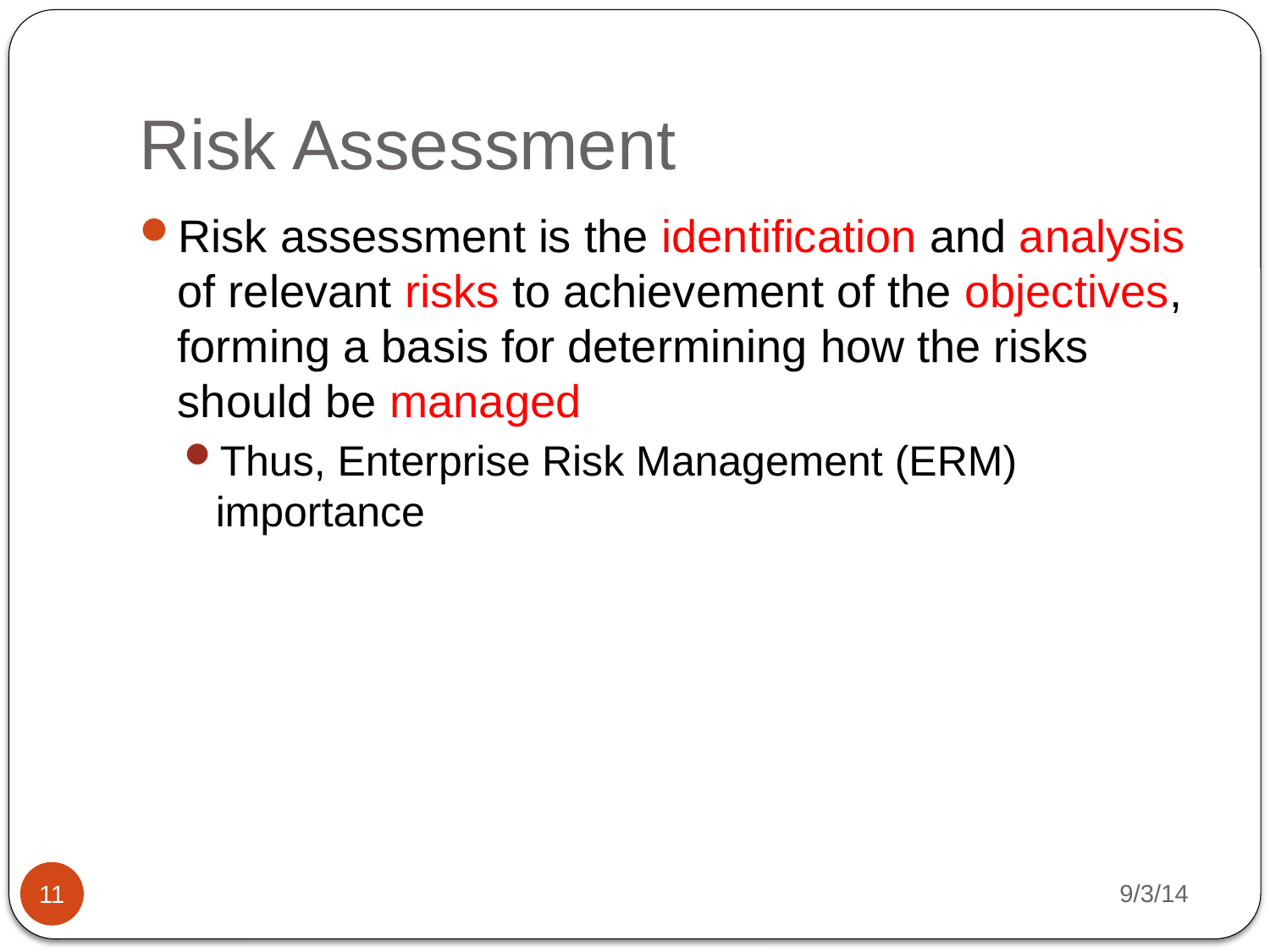

# Risk Assessment
Risk assessment is the identification and analysis of relevant risks to achievement of the objectives, forming a basis for determining how the risks should be managed
Thus, Enterprise Risk Management (ERM) importance

9/3/14
11